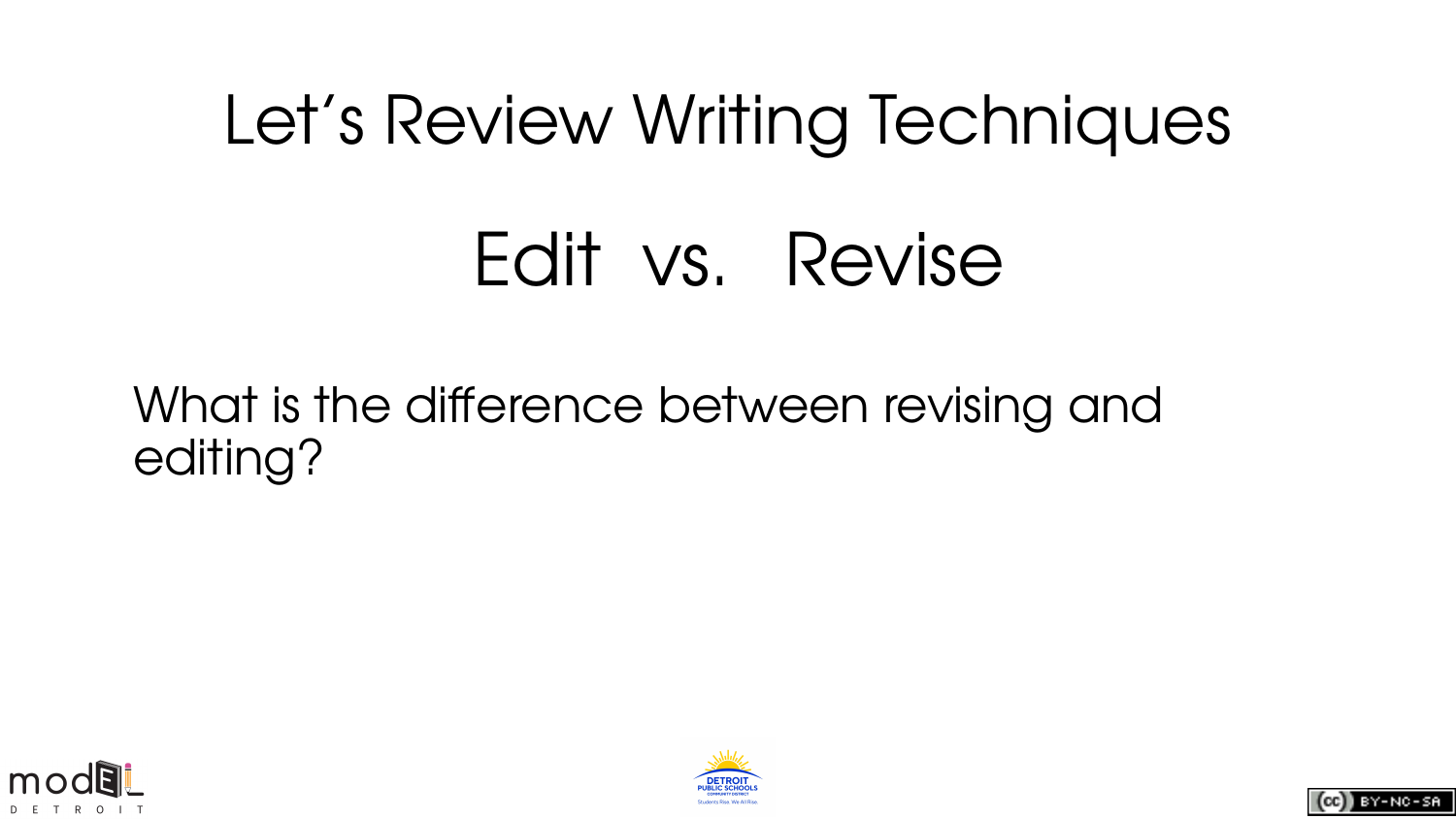

# Let’s Review Writing Techniques
Edit  vs.	 Revise

What is the difference between revising and editing?